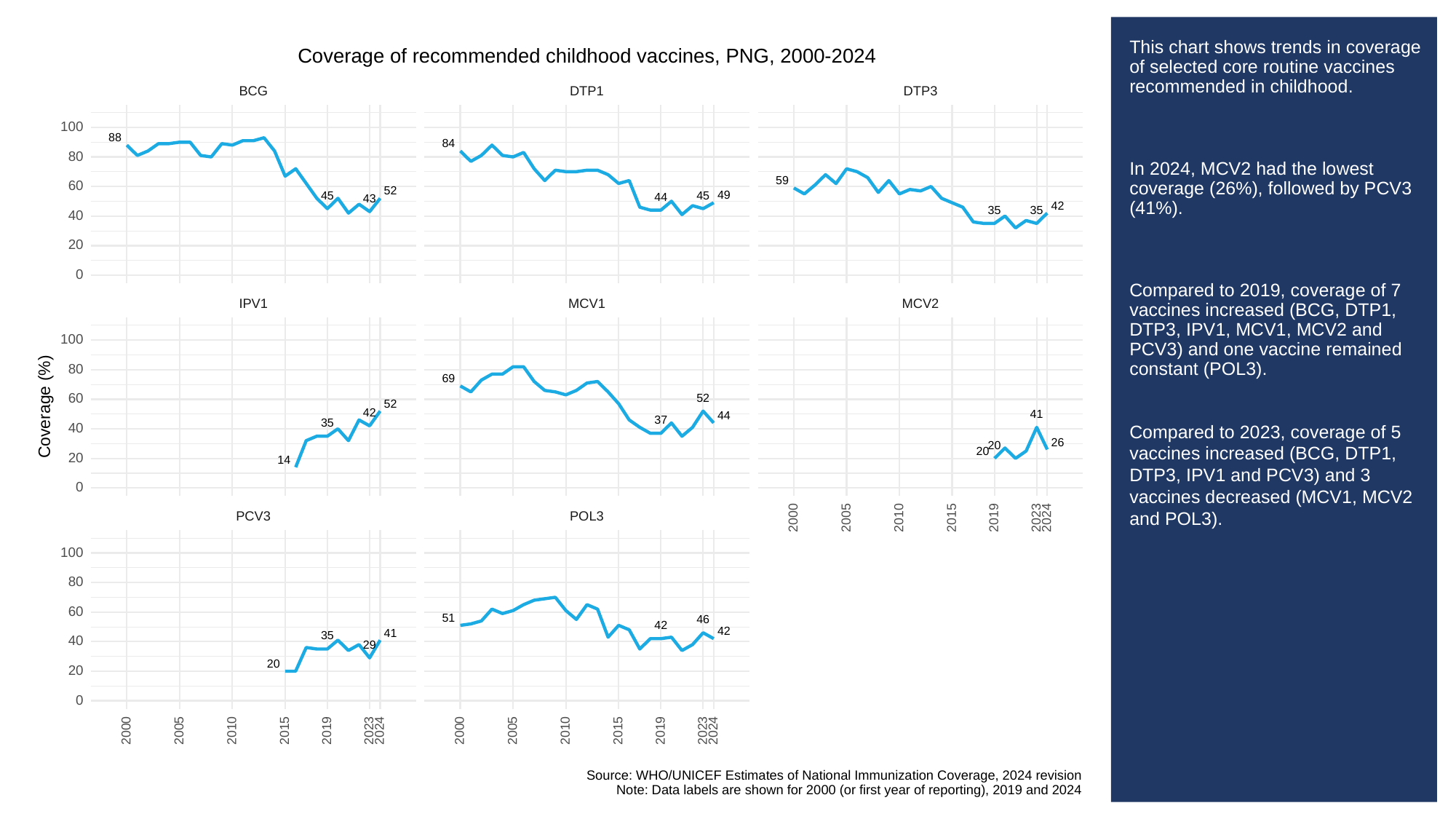

# This chart shows trends in coverage of selected core routine vaccines recommended in childhood.

In 2024, MCV2 had the lowest coverage (26%), followed by PCV3 (41%).

Compared to 2019, coverage of 7 vaccines increased (BCG, DTP1, DTP3, IPV1, MCV1, MCV2 and PCV3) and one vaccine remained constant (POL3).

Compared to 2023, coverage of 5 vaccines increased (BCG, DTP1, DTP3, IPV1 and PCV3) and 3 vaccines decreased (MCV1, MCV2 and POL3).

Coverage of recommended childhood vaccines, PNG, 2000-2024
BCG
DTP3
DTP1

100

88

84

80

59
60

52
49
45
45
44
43

42
35
35
40

20

0

MCV1
MCV2
IPV1

100

80

69

60
52
Coverage (%)

52
42
41

44

37
35
40

26
20

20
20
14

0

POL3
PCV3
2023
2000
2005
2010
2015
2019
2024

100

80

60

51
46
42

42
41
35
40

29

20
20

0

2023
2023
2000
2005
2010
2015
2019
2024
2000
2005
2010
2015
2019
2024
Source: WHO/UNICEF Estimates of National Immunization Coverage, 2024 revision
Note: Data labels are shown for 2000 (or first year of reporting), 2019 and 2024